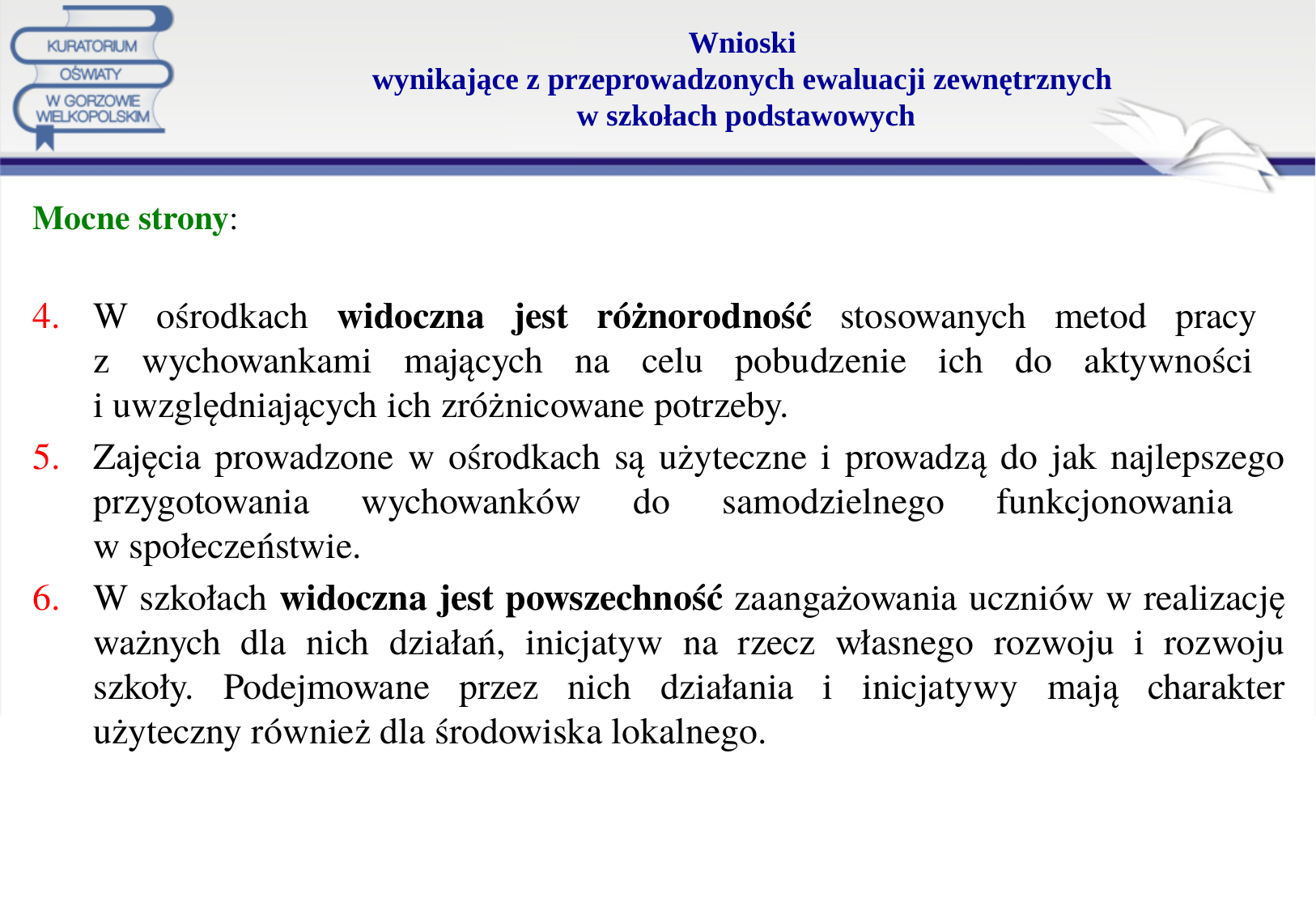

# Wnioski wynikające z przeprowadzonych ewaluacji zewnętrznych w szkołach podstawowych
Mocne strony:

W ośrodkach widoczna jest różnorodność stosowanych metod pracy
z wychowankami mających na celu pobudzenie ich do aktywności
i uwzględniających ich zróżnicowane potrzeby.
Zajęcia prowadzone w ośrodkach są użyteczne i prowadzą do jak najlepszego przygotowania wychowanków do samodzielnego funkcjonowania
w społeczeństwie.
W szkołach widoczna jest powszechność zaangażowania uczniów w realizację ważnych dla nich działań, inicjatyw na rzecz własnego rozwoju i rozwoju szkoły. Podejmowane przez nich działania i inicjatywy mają charakter użyteczny również dla środowiska lokalnego.